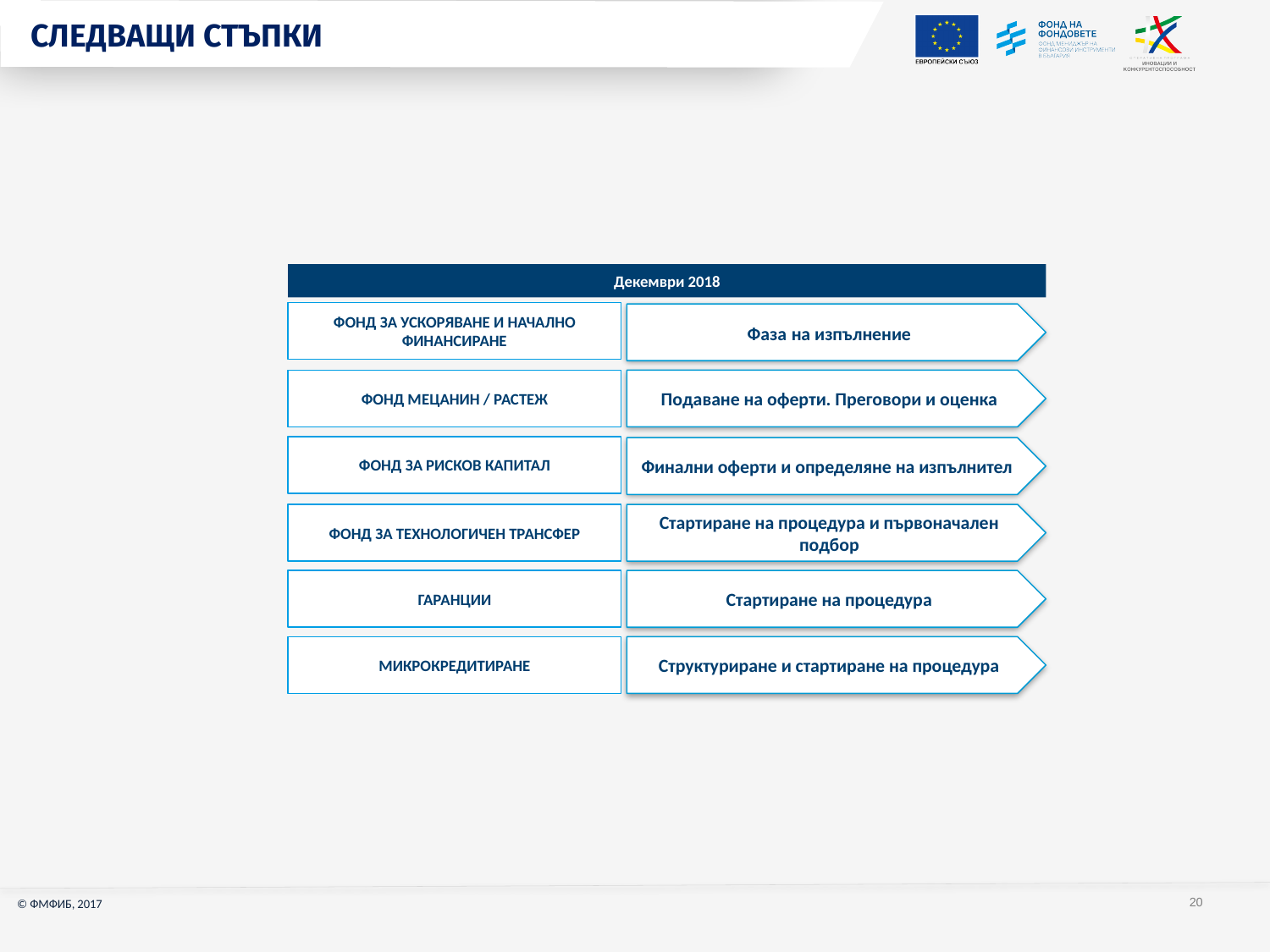

# СЛЕДВАЩИ СТЪПКИ
Декември 2018
ФОНД ЗА УСКОРЯВАНЕ И НАЧАЛНО ФИНАНСИРАНЕ
Фаза на изпълнение
Подаване на оферти. Преговори и оценка
ФОНД МЕЦАНИН / РАСТЕЖ
ФОНД ЗА РИСКОВ КАПИТАЛ
Финални оферти и определяне на изпълнител
Стартиране на процедура и първоначален подбор
ФОНД ЗА ТЕХНОЛОГИЧЕН ТРАНСФЕР
Стартиране на процедура
ГАРАНЦИИ
Структуриране и стартиране на процедура
МИКРОКРЕДИТИРАНЕ
© ФМФИБ, 2017